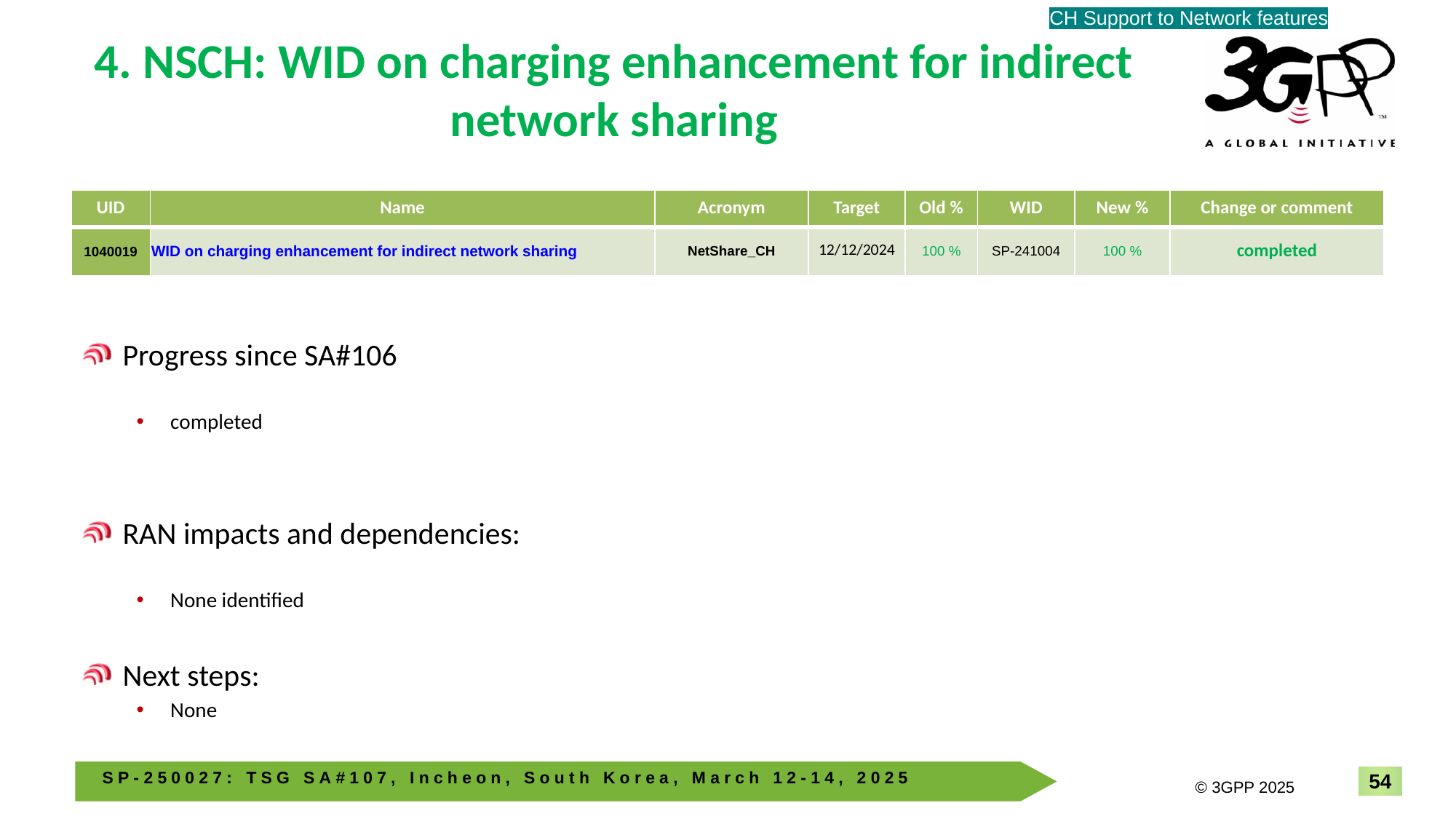

CH Support to Network features
# 4. NSCH: WID on charging enhancement for indirect network sharing
| UID | Name | Acronym | Target | Old % | WID | New % | Change or comment |
| --- | --- | --- | --- | --- | --- | --- | --- |
| 1040019 | WID on charging enhancement for indirect network sharing | NetShare\_CH | 12/12/2024 | 100 % | SP-241004 | 100 % | completed |
Progress since SA#106

completed

RAN impacts and dependencies:

None identified

Next steps:
None